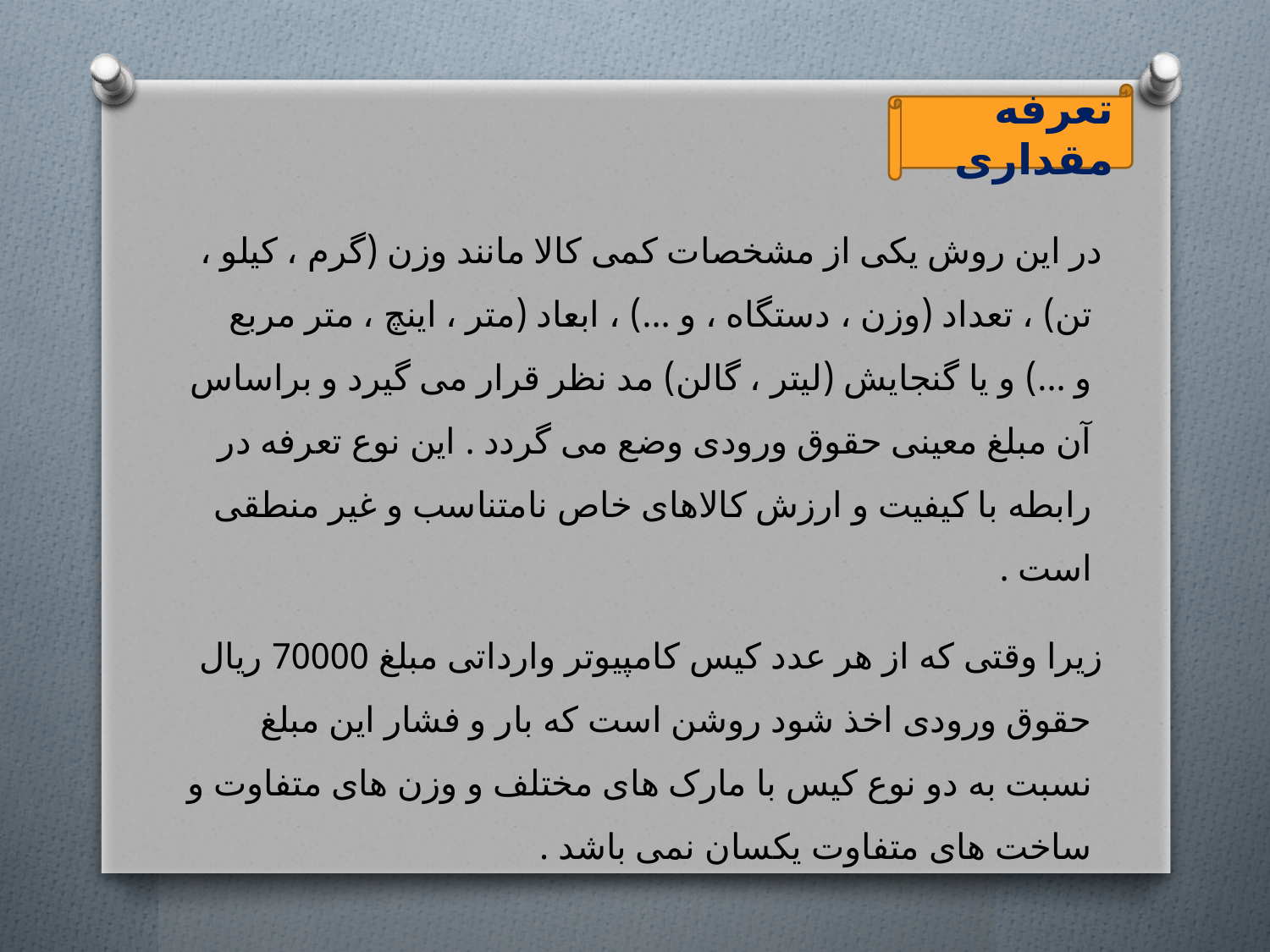

تعرفه مقداری

   در این روش یکی از مشخصات کمی کالا مانند وزن (گرم ، کیلو ، تن) ، تعداد (وزن ، دستگاه ، و ...) ، ابعاد (متر ، اینچ ، متر مربع و ...) و یا گنجایش (لیتر ، گالن) مد نظر قرار می گیرد و براساس آن مبلغ معینی حقوق ورودی وضع می گردد . این نوع تعرفه در رابطه با کیفیت و ارزش کالاهای خاص نامتناسب و غیر منطقی است .
   زیرا وقتی که از هر عدد کیس کامپیوتر وارداتی مبلغ 70000 ریال حقوق ورودی اخذ شود روشن است که بار و فشار این مبلغ نسبت به دو نوع کیس با مارک های مختلف و وزن های متفاوت و ساخت های متفاوت یکسان نمی باشد .